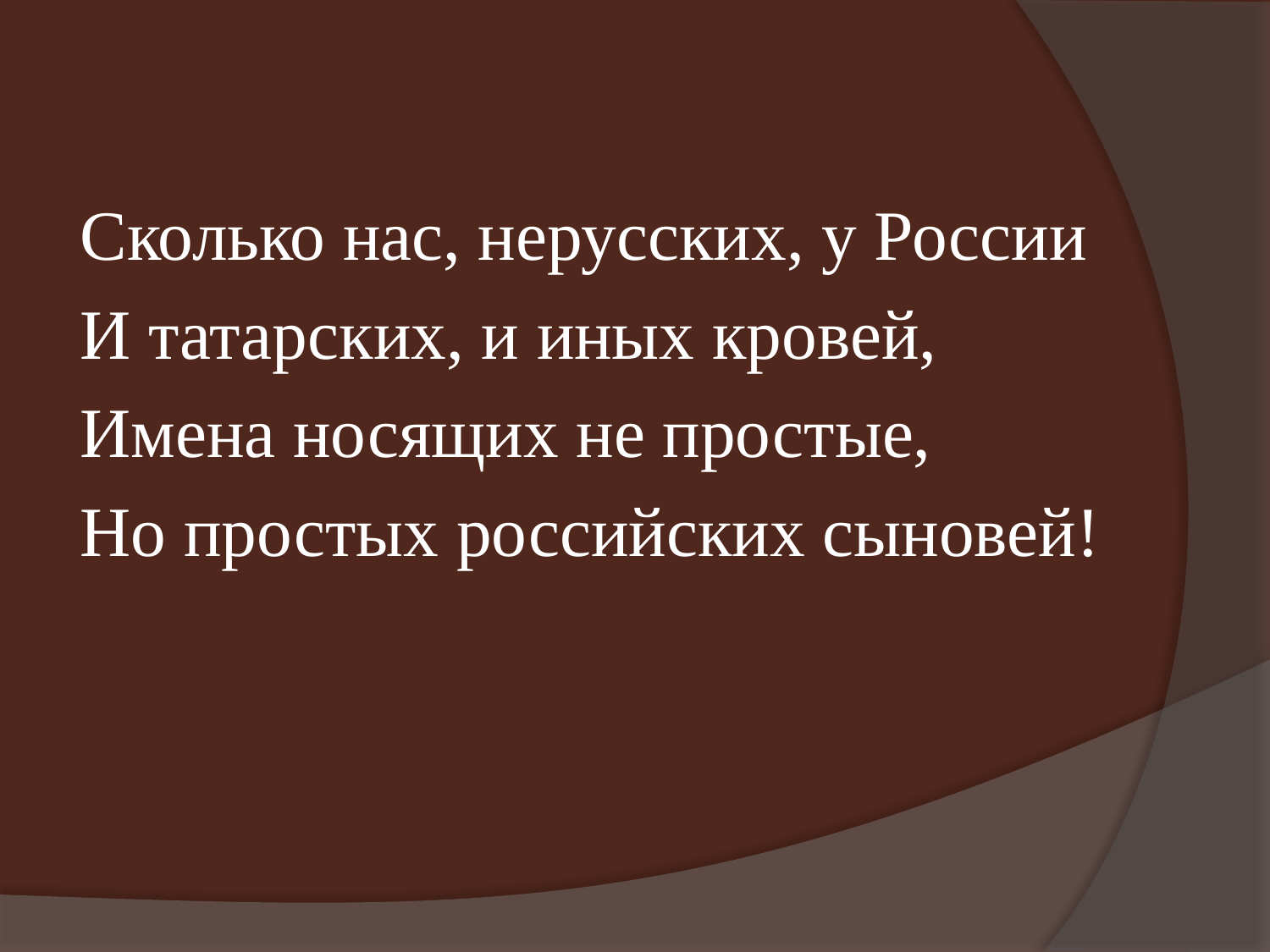

Сколько нас, нерусских, у России
И татарских, и иных кровей,
Имена носящих не простые,
Но простых российских сыновей!